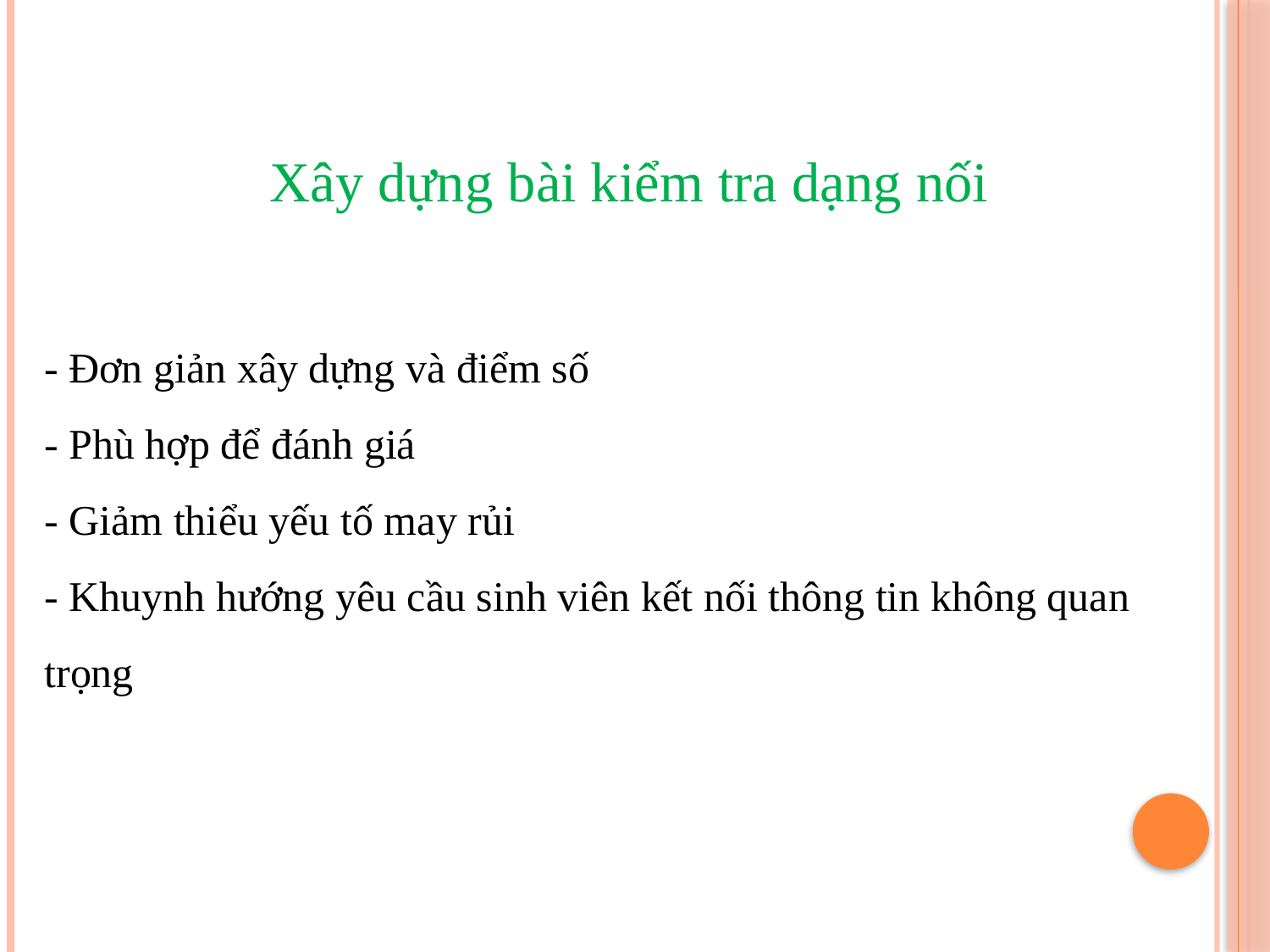

Xây dựng bài kiểm tra dạng nối

- Đơn giản xây dựng và điểm số
- Phù hợp để đánh giá
- Giảm thiểu yếu tố may rủi
- Khuynh hướng yêu cầu sinh viên kết nối thông tin không quan trọng